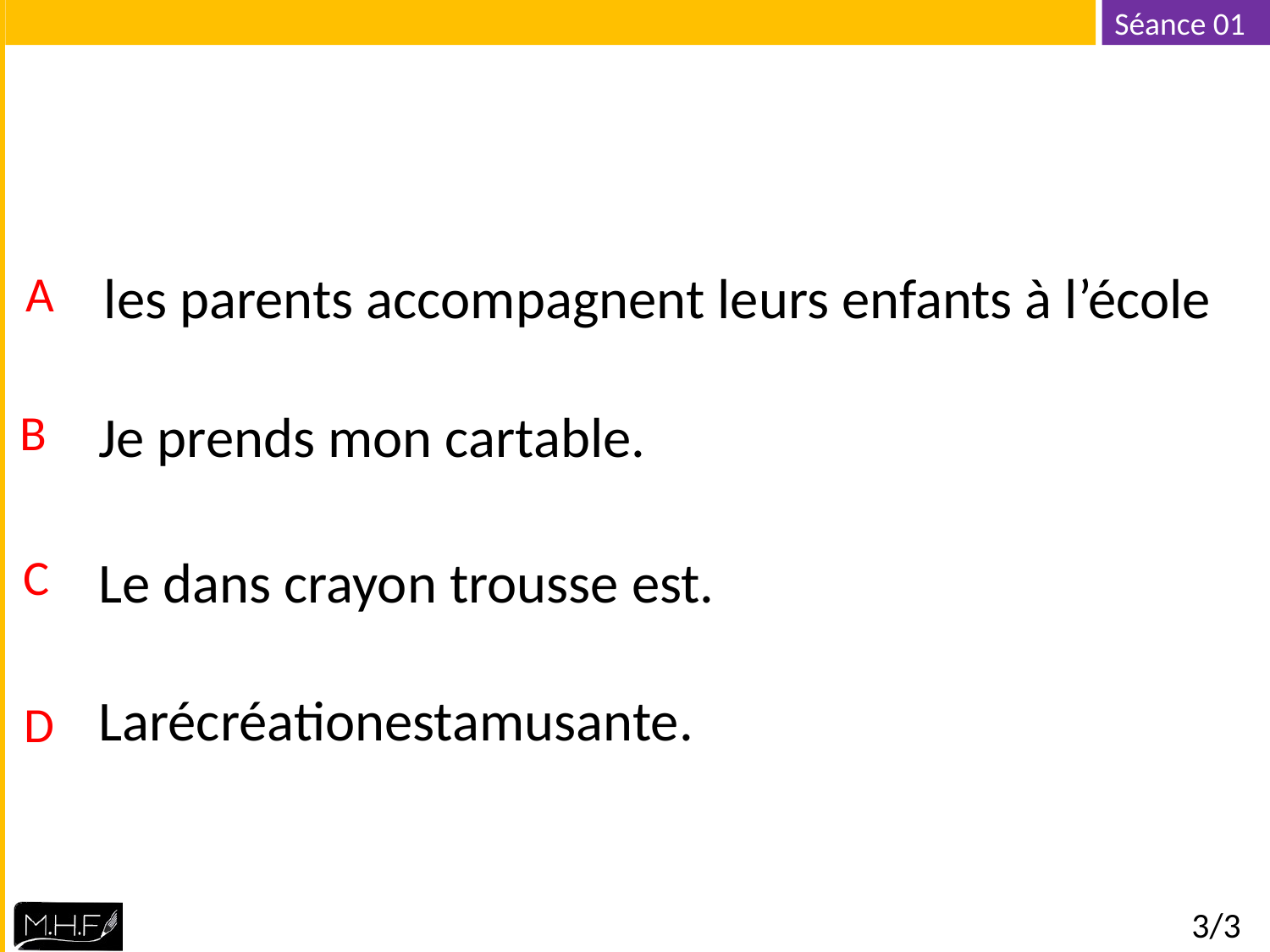

A
les parents accompagnent leurs enfants à l’école
B
Je prends mon cartable.
C
Le dans crayon trousse est.
Larécréationestamusante.
D
3/3